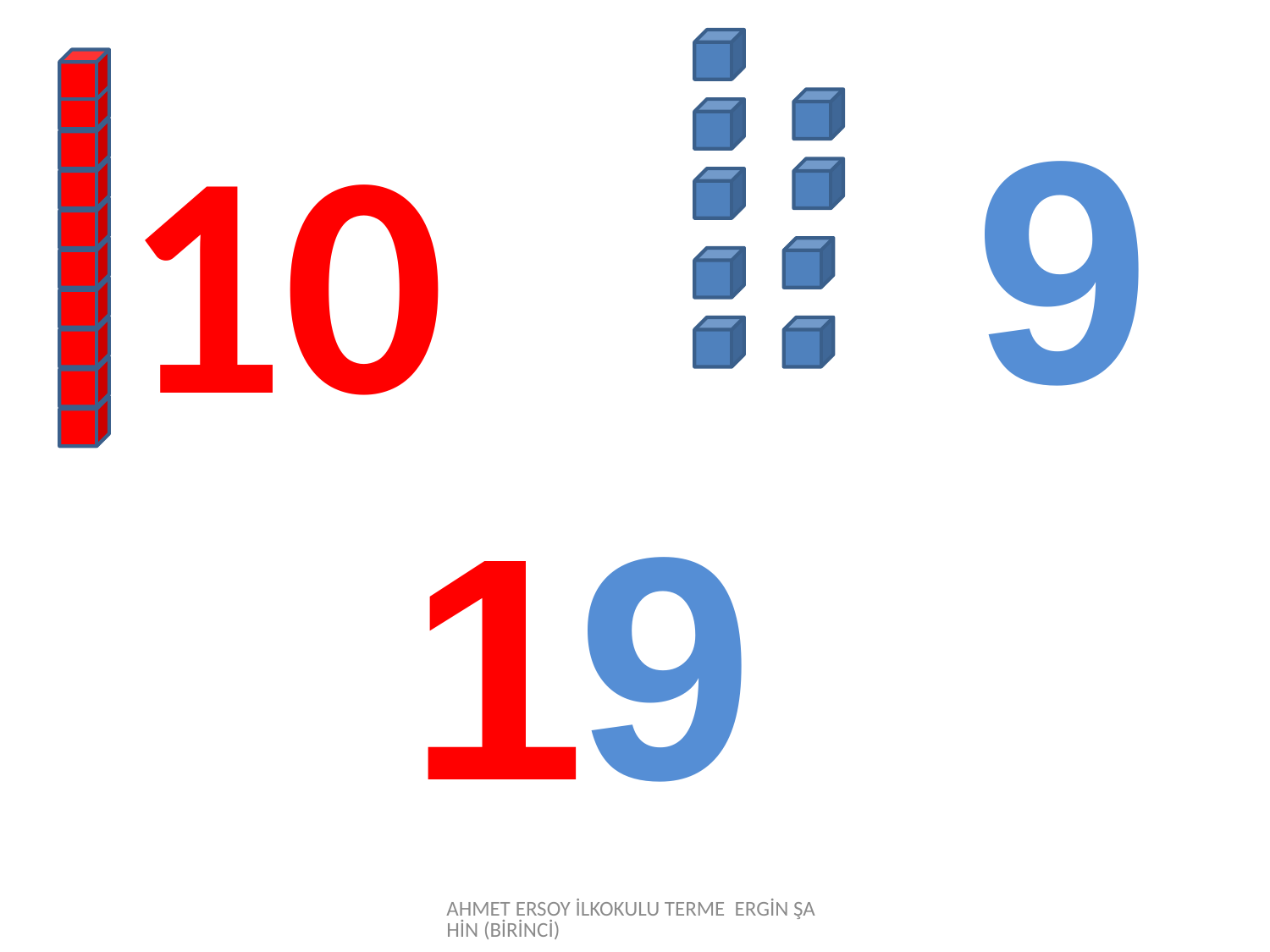

9
10

9
1
AHMET ERSOY İLKOKULU TERME  ERGİN ŞAHİN (BİRİNCİ)